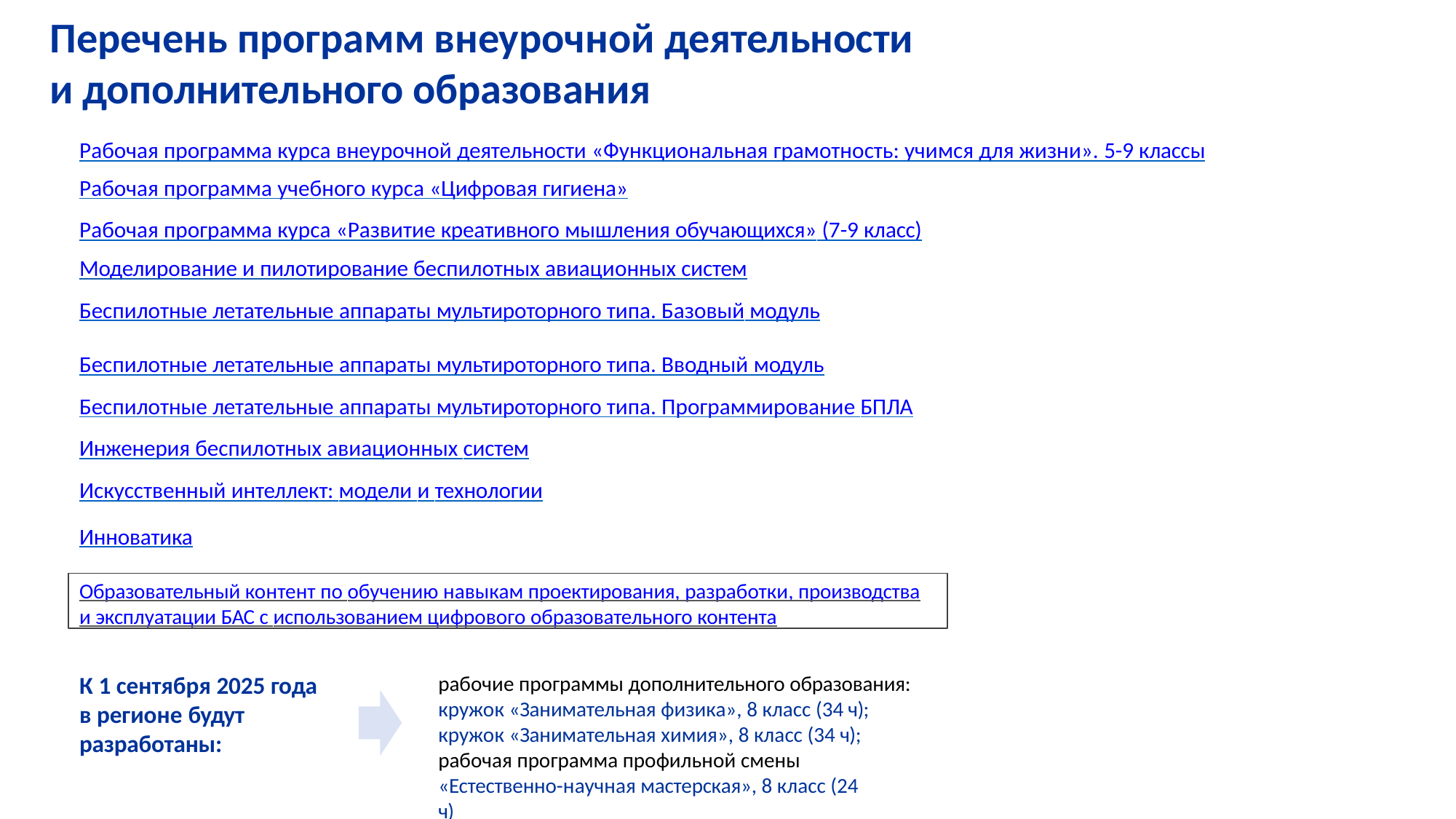

# Перечень программ внеурочной деятельности и дополнительного образования
| Рабочая программа курса внеурочной деятельности «Функциональная грамотность: учимся для жизни». 5-9 классы |
| --- |
| Рабочая программа учебного курса «Цифровая гигиена» |
| Рабочая программа курса «Развитие креативного мышления обучающихся» (7-9 класс) |
| Моделирование и пилотирование беспилотных авиационных систем |
| Беспилотные летательные аппараты мультироторного типа. Базовый модуль |
| Беспилотные летательные аппараты мультироторного типа. Вводный модуль |
| Беспилотные летательные аппараты мультироторного типа. Программирование БПЛА |
| Инженерия беспилотных авиационных систем |
| Искусственный интеллект: модели и технологии |
| Инноватика |
Образовательный контент по обучению навыкам проектирования, разработки, производства
и эксплуатации БАС с использованием цифрового образовательного контента
К 1 сентября 2025 года в регионе будут
разработаны:
рабочие программы дополнительного образования:
кружок «Занимательная физика», 8 класс (34 ч); кружок «Занимательная химия», 8 класс (34 ч);
рабочая программа профильной смены «Естественно-научная мастерская», 8 класс (24 ч)